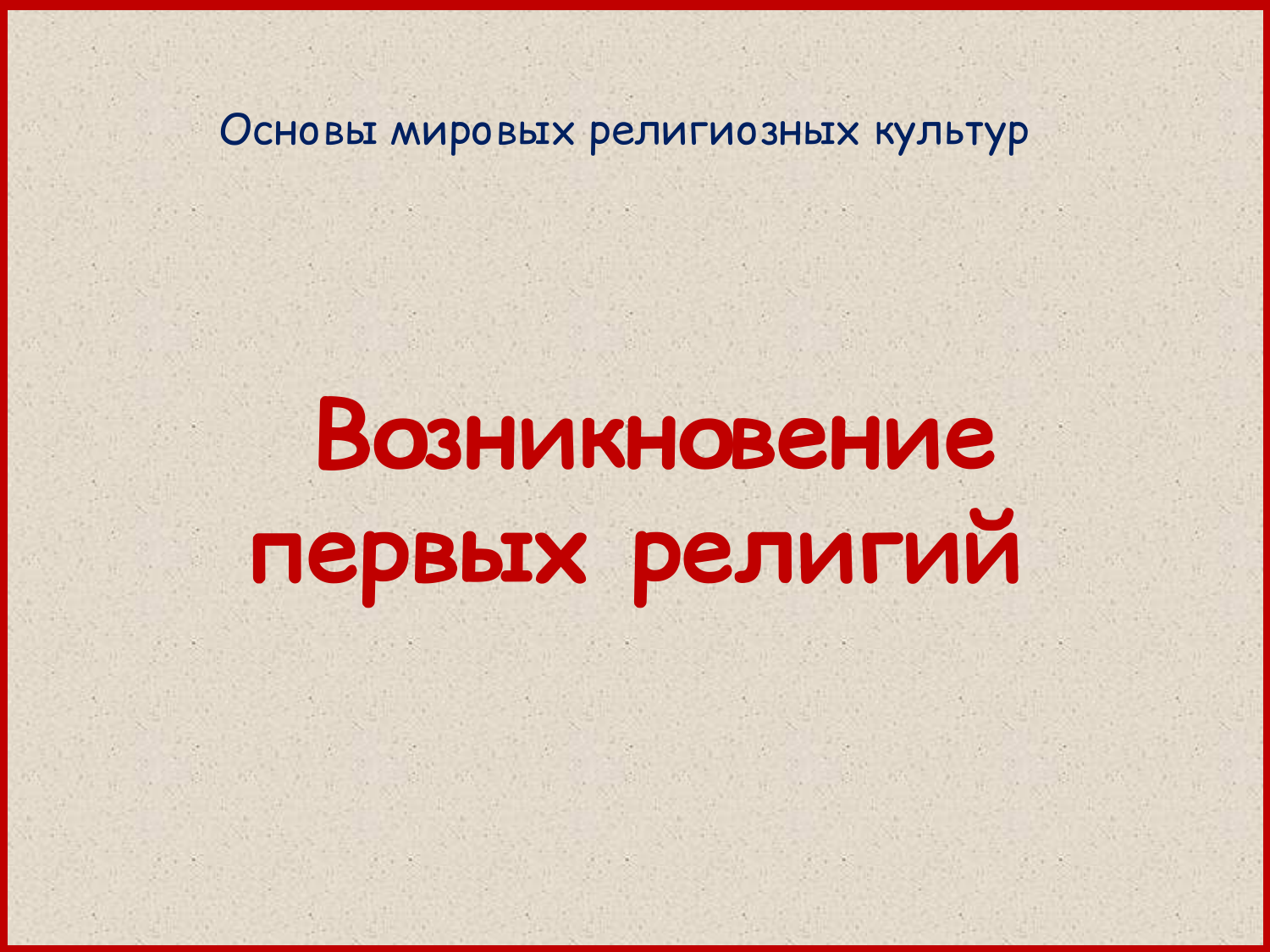

# Основы мировых религиозных культур
Возникновение первых религий